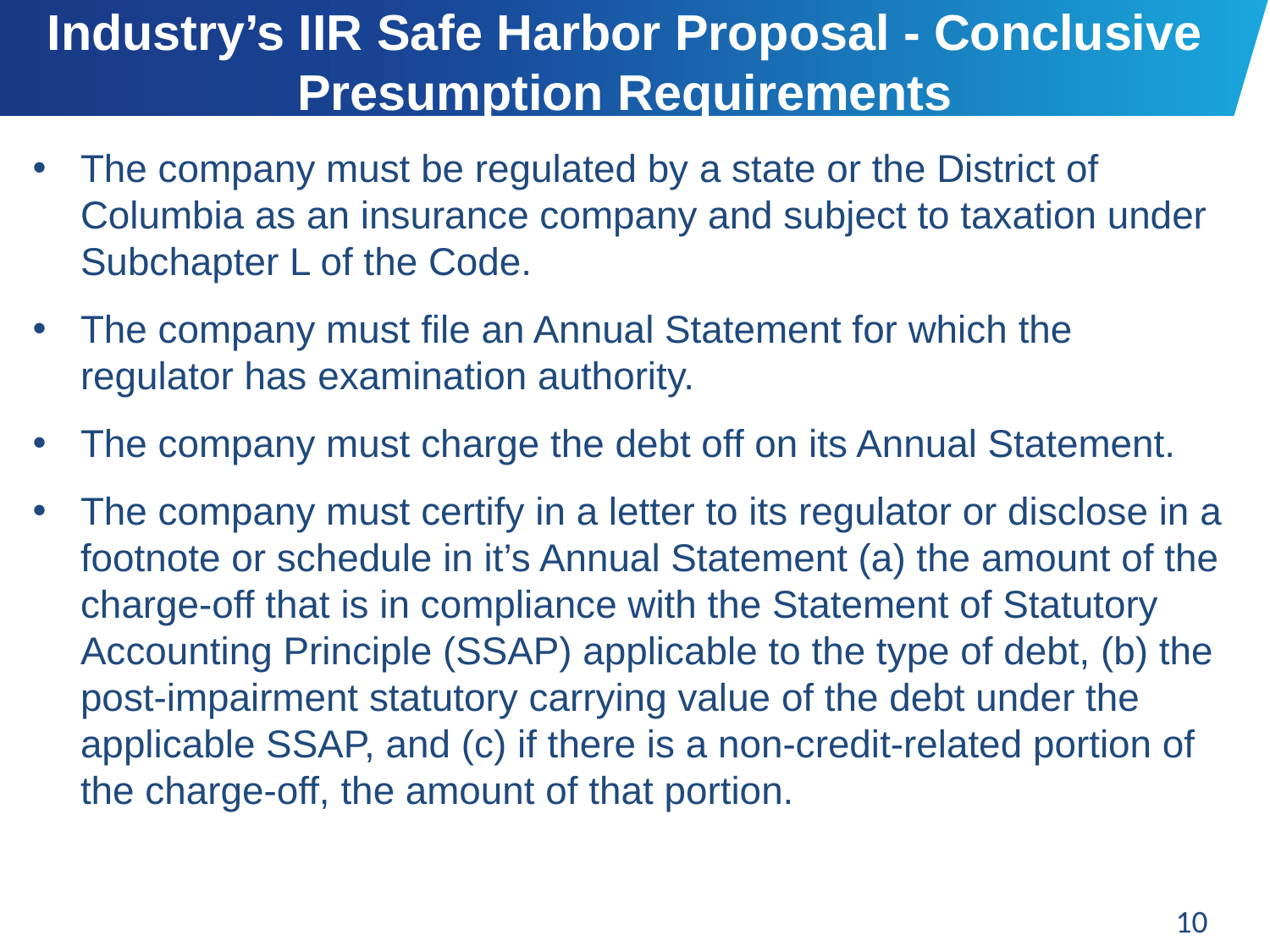

# Industry’s IIR Safe Harbor Proposal - Conclusive Presumption Requirements
The company must be regulated by a state or the District of Columbia as an insurance company and subject to taxation under Subchapter L of the Code.

The company must file an Annual Statement for which the regulator has examination authority.

The company must charge the debt off on its Annual Statement.

The company must certify in a letter to its regulator or disclose in a footnote or schedule in it’s Annual Statement (a) the amount of the charge-off that is in compliance with the Statement of Statutory Accounting Principle (SSAP) applicable to the type of debt, (b) the post-impairment statutory carrying value of the debt under the applicable SSAP, and (c) if there is a non-credit-related portion of the charge-off, the amount of that portion.
10